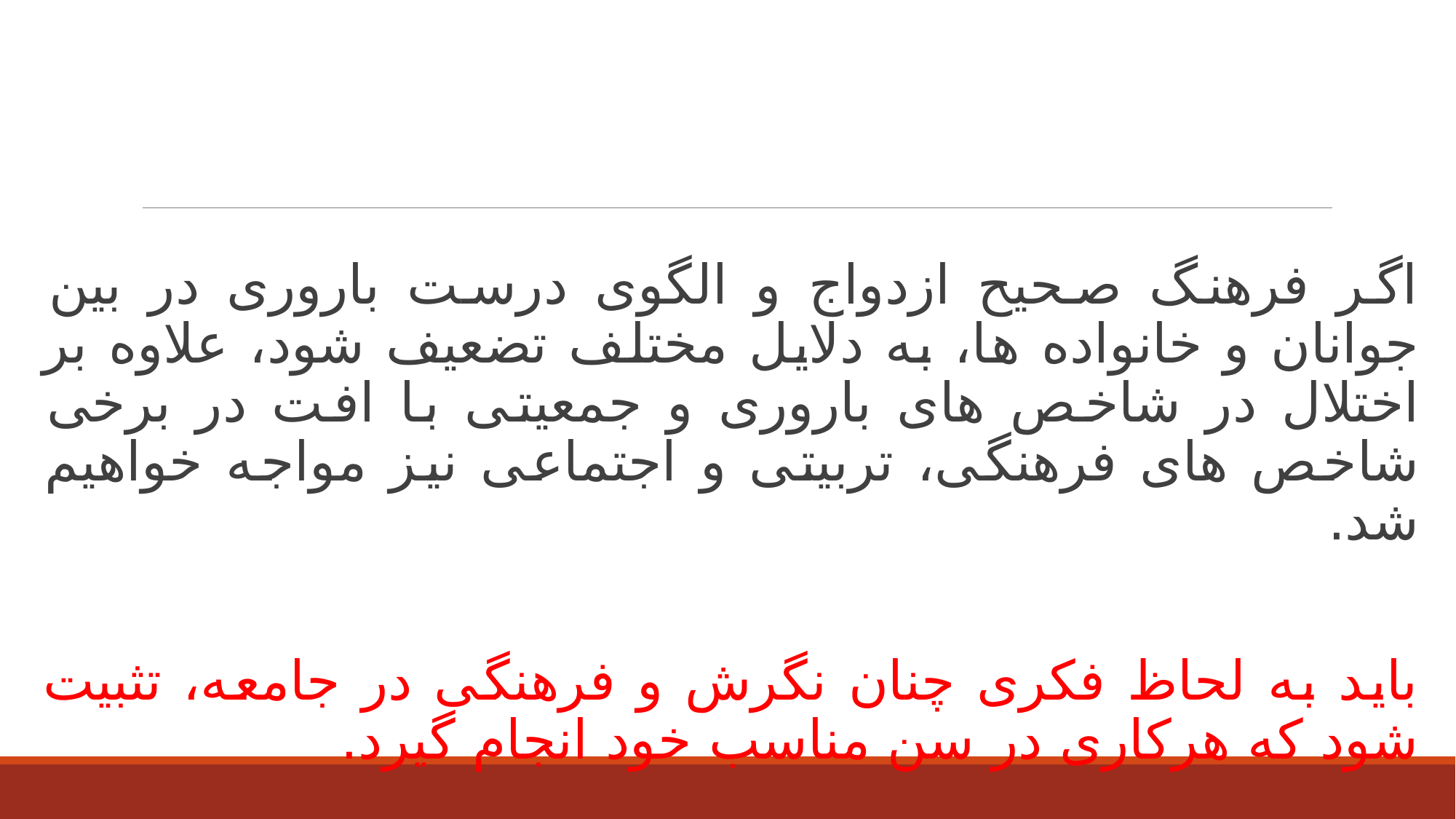

اگر فرهنگ صحیح ازدواج و الگوی درست باروری در بین جوانان و خانواده ها، به دلایل مختلف تضعیف شود، علاوه بر اختلال در شاخص های باروری و جمعیتی با افت در برخی شاخص های فرهنگی، تربیتی و اجتماعی نیز مواجه خواهیم شد.

باید به لحاظ فکری چنان نگرش و فرهنگی در جامعه، تثبیت شود که هرکاری در سن مناسب خود انجام گیرد.